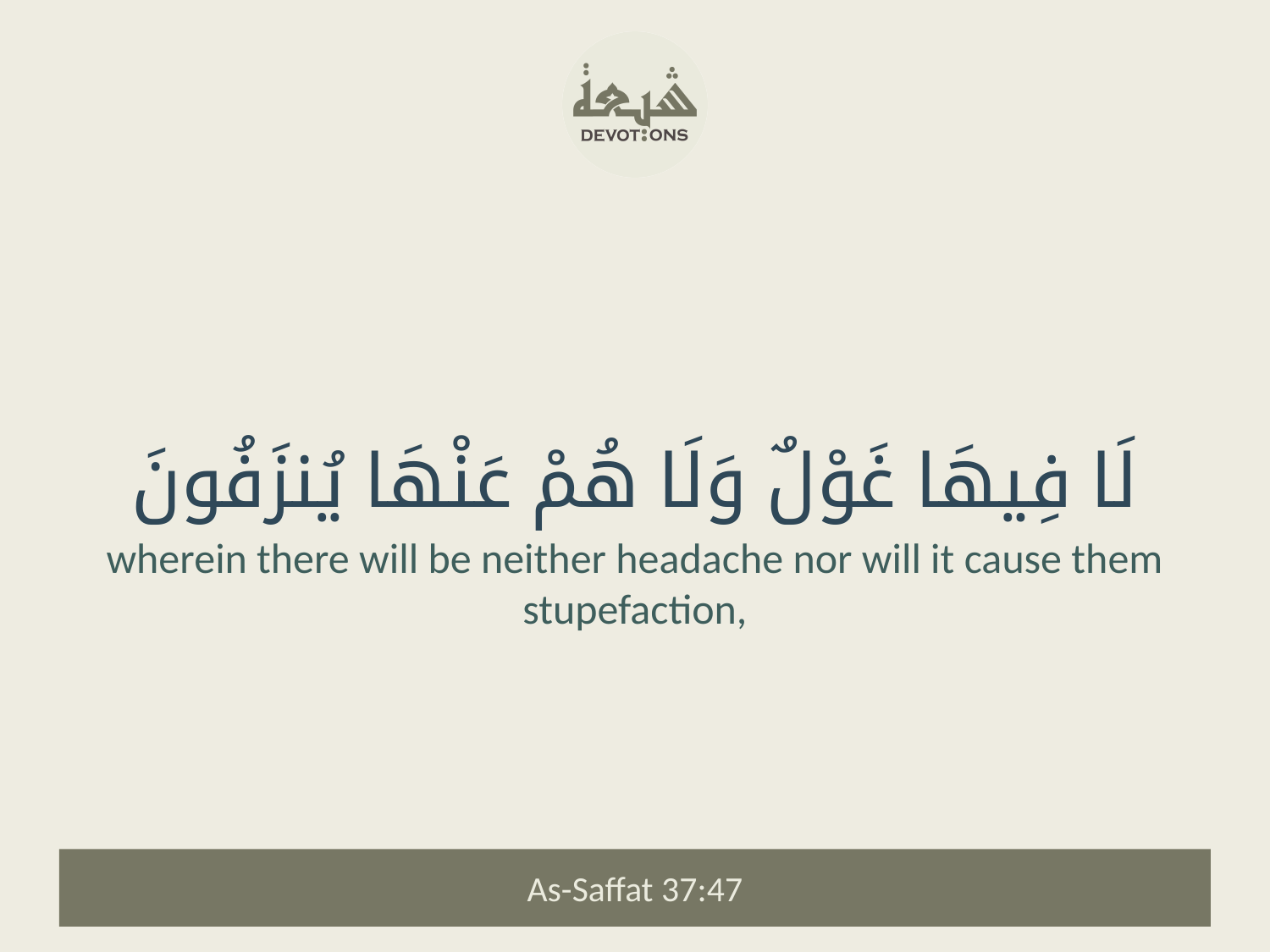

لَا فِيهَا غَوْلٌ وَلَا هُمْ عَنْهَا يُنزَفُونَ
wherein there will be neither headache nor will it cause them stupefaction,
As-Saffat 37:47